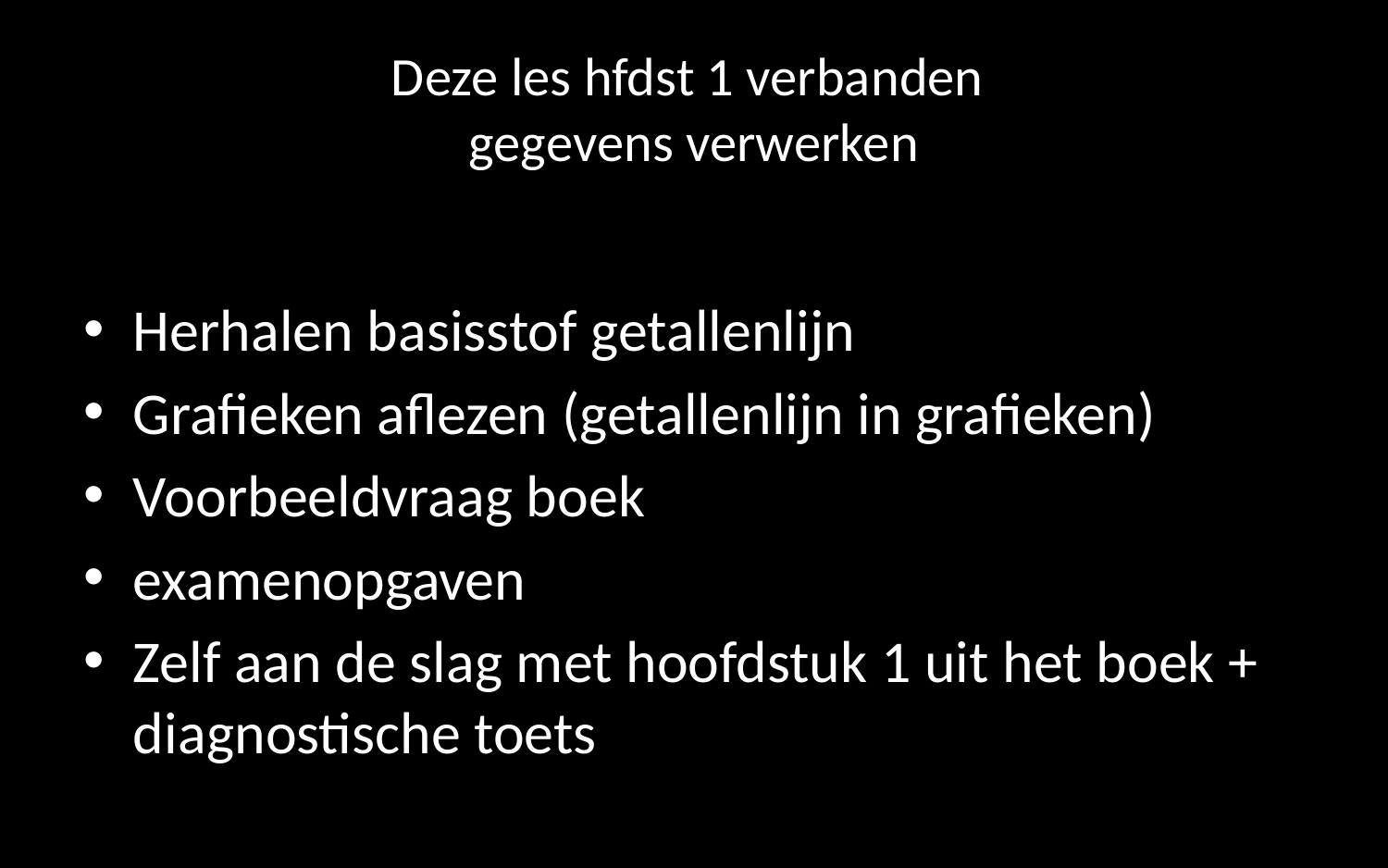

# Deze les hfdst 1 verbanden gegevens verwerken

Herhalen basisstof getallenlijn
Grafieken aflezen (getallenlijn in grafieken)
Voorbeeldvraag boek
examenopgaven
Zelf aan de slag met hoofdstuk 1 uit het boek + diagnostische toets